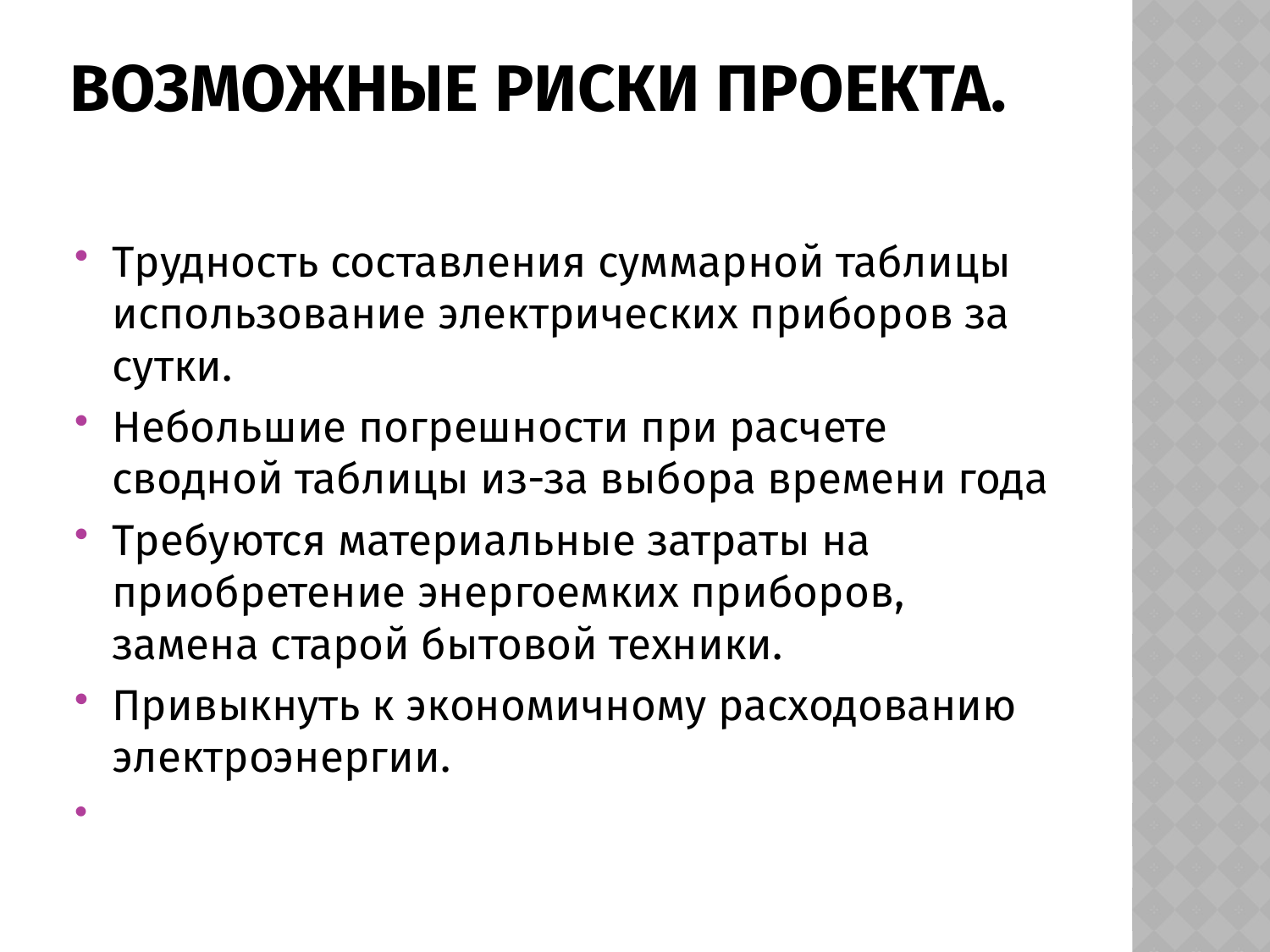

# Возможные риски проекта.

Трудность составления суммарной таблицы использование электрических приборов за сутки.
Небольшие погрешности при расчете сводной таблицы из-за выбора времени года
Требуются материальные затраты на  приобретение энергоемких приборов, замена старой бытовой техники.
Привыкнуть к экономичному расходованию электроэнергии.